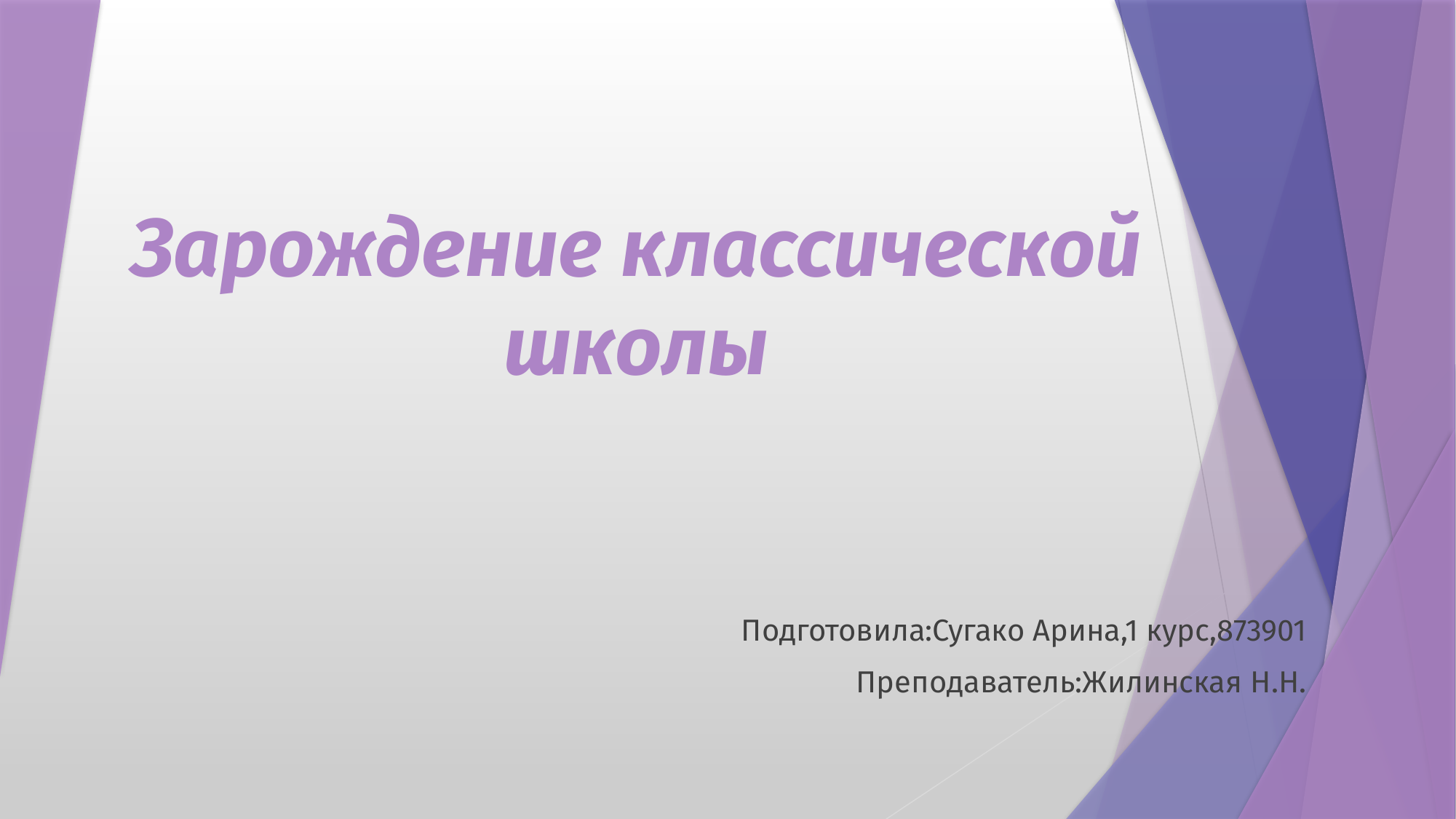

# Зарождение классической школы
Подготовила:Сугако Арина,1 курс,873901
Преподаватель:Жилинская Н.Н.